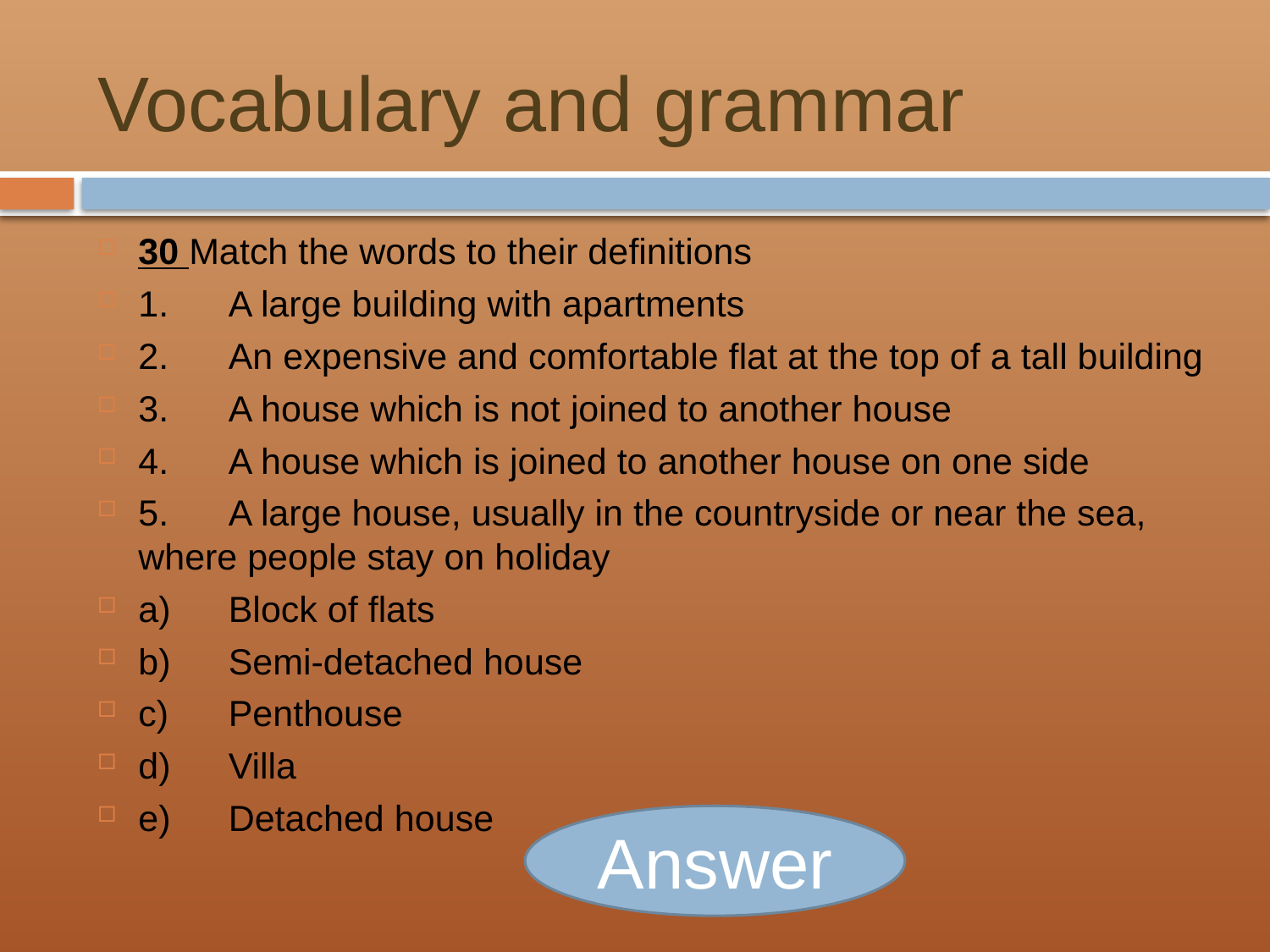

# Vocabulary and grammar
30 Match the words to their definitions
1.	A large building with apartments
2.	An expensive and comfortable flat at the top of a tall building
3.	A house which is not joined to another house
4.	A house which is joined to another house on one side
5.	A large house, usually in the countryside or near the sea, where people stay on holiday
a)	Block of flats
b)	Semi-detached house
c)	Penthouse
d)	Villa
e)	Detached house
Answer